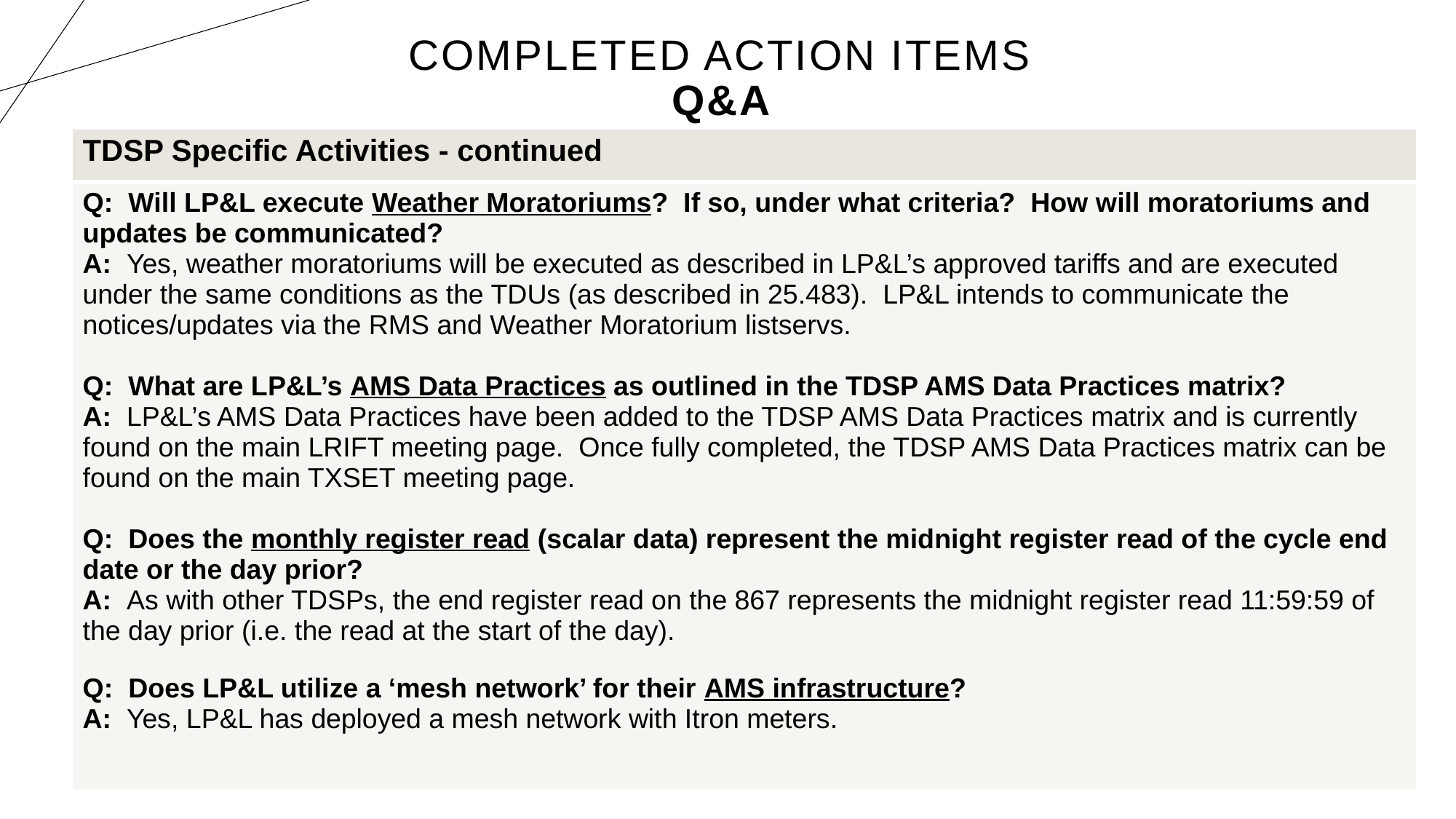

# Completed Action Items Q&A
| TDSP Specific Activities - continued |
| --- |
| Q: Will LP&L execute Weather Moratoriums? If so, under what criteria? How will moratoriums and updates be communicated? A: Yes, weather moratoriums will be executed as described in LP&L’s approved tariffs and are executed under the same conditions as the TDUs (as described in 25.483). LP&L intends to communicate the notices/updates via the RMS and Weather Moratorium listservs.   Q: What are LP&L’s AMS Data Practices as outlined in the TDSP AMS Data Practices matrix? A: LP&L’s AMS Data Practices have been added to the TDSP AMS Data Practices matrix and is currently found on the main LRIFT meeting page. Once fully completed, the TDSP AMS Data Practices matrix can be found on the main TXSET meeting page.   Q: Does the monthly register read (scalar data) represent the midnight register read of the cycle end date or the day prior? A: As with other TDSPs, the end register read on the 867 represents the midnight register read 11:59:59 of the day prior (i.e. the read at the start of the day). Q: Does LP&L utilize a ‘mesh network’ for their AMS infrastructure? A: Yes, LP&L has deployed a mesh network with Itron meters. |